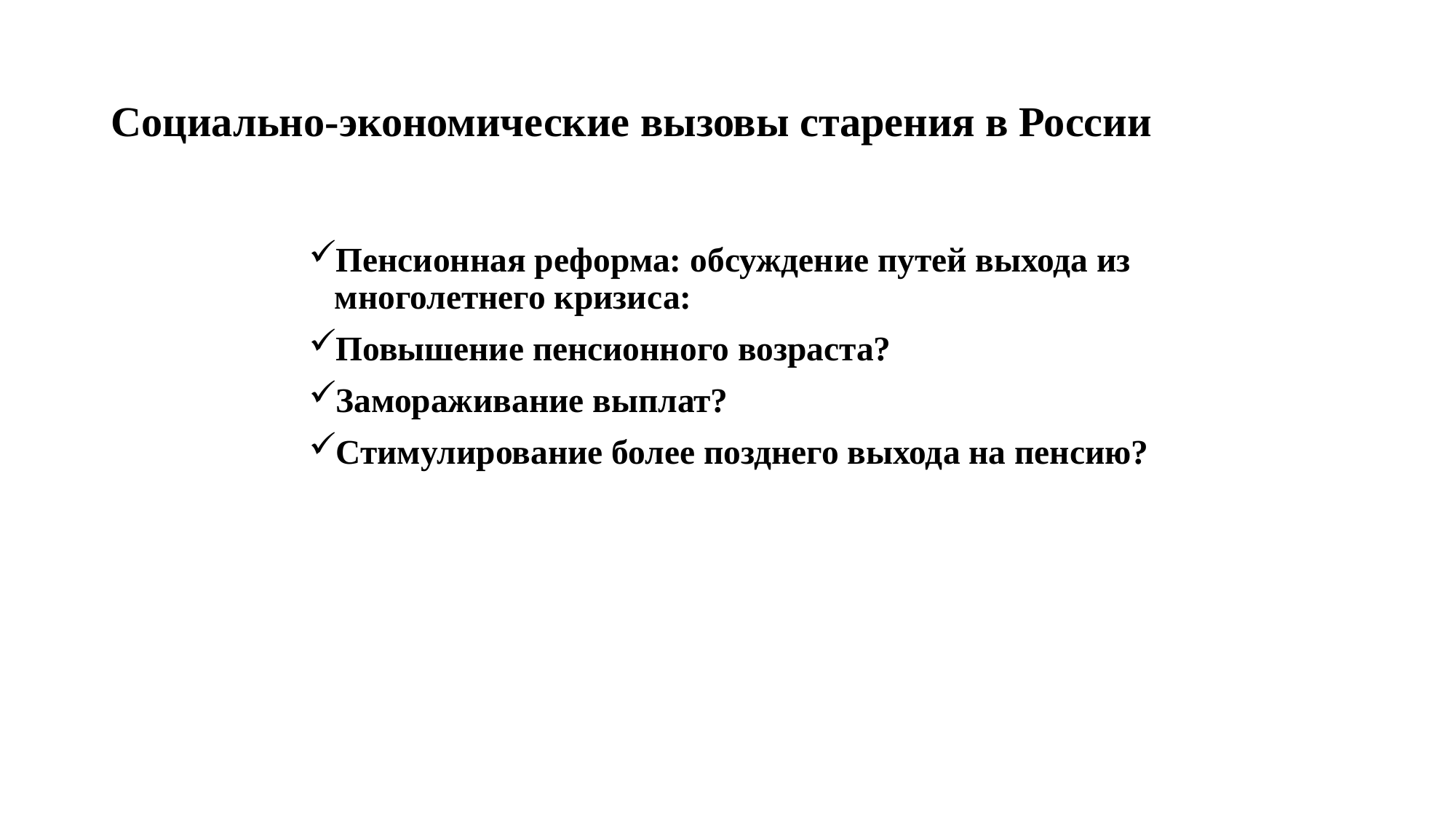

# Социально-экономические вызовы старения в России
Пенсионная реформа: обсуждение путей выхода из многолетнего кризиса:
Повышение пенсионного возраста?
Замораживание выплат?
Стимулирование более позднего выхода на пенсию?